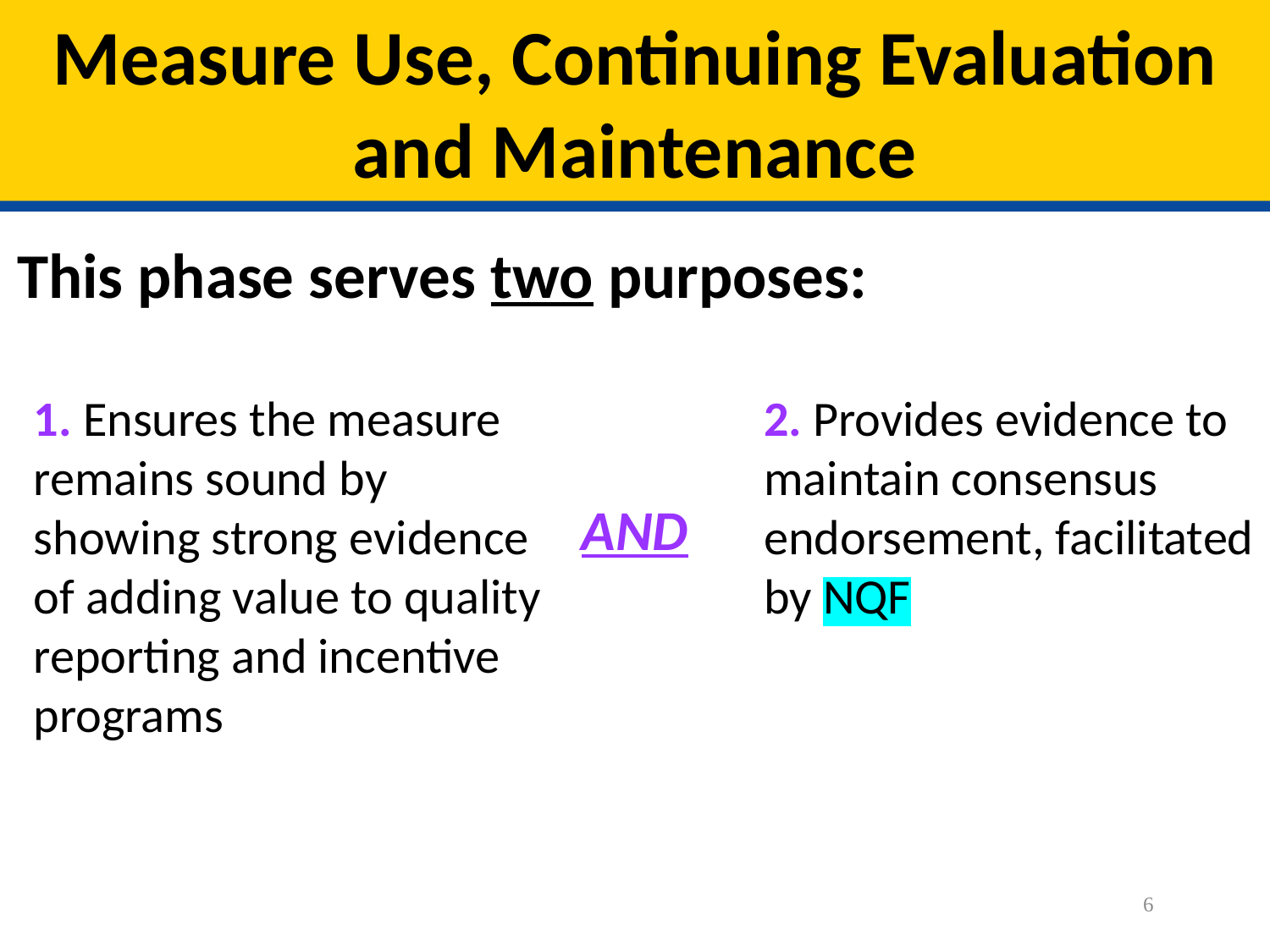

6
# Measure Use, Continuing Evaluation and Maintenance
This phase serves two purposes:

1. Ensures the measure remains sound by showing strong evidence of adding value to quality reporting and incentive programs

AND
2. Provides evidence to maintain consensus endorsement, facilitated by NQF